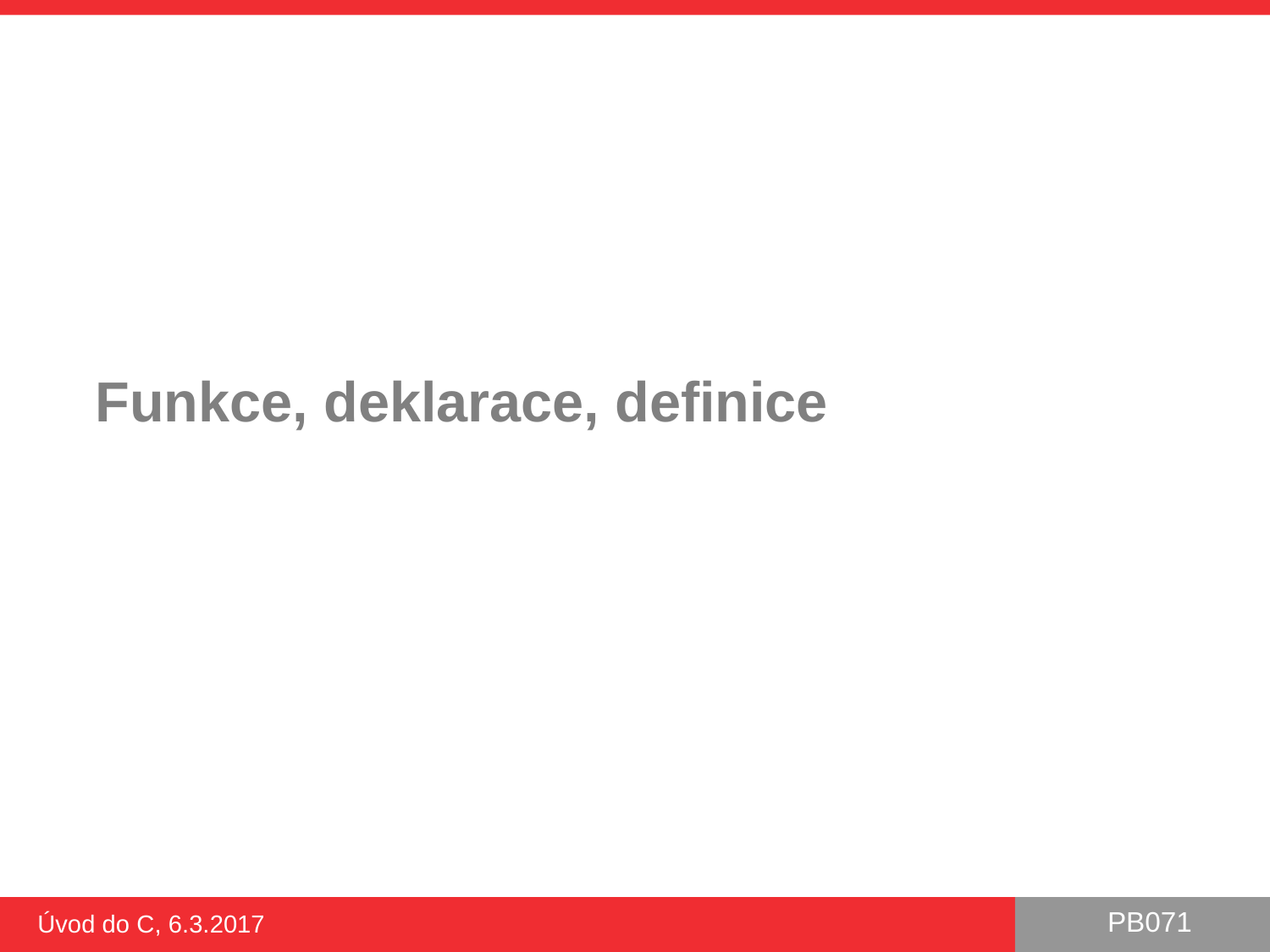

# Funkce, deklarace, definice
Úvod do C, 6.3.2017